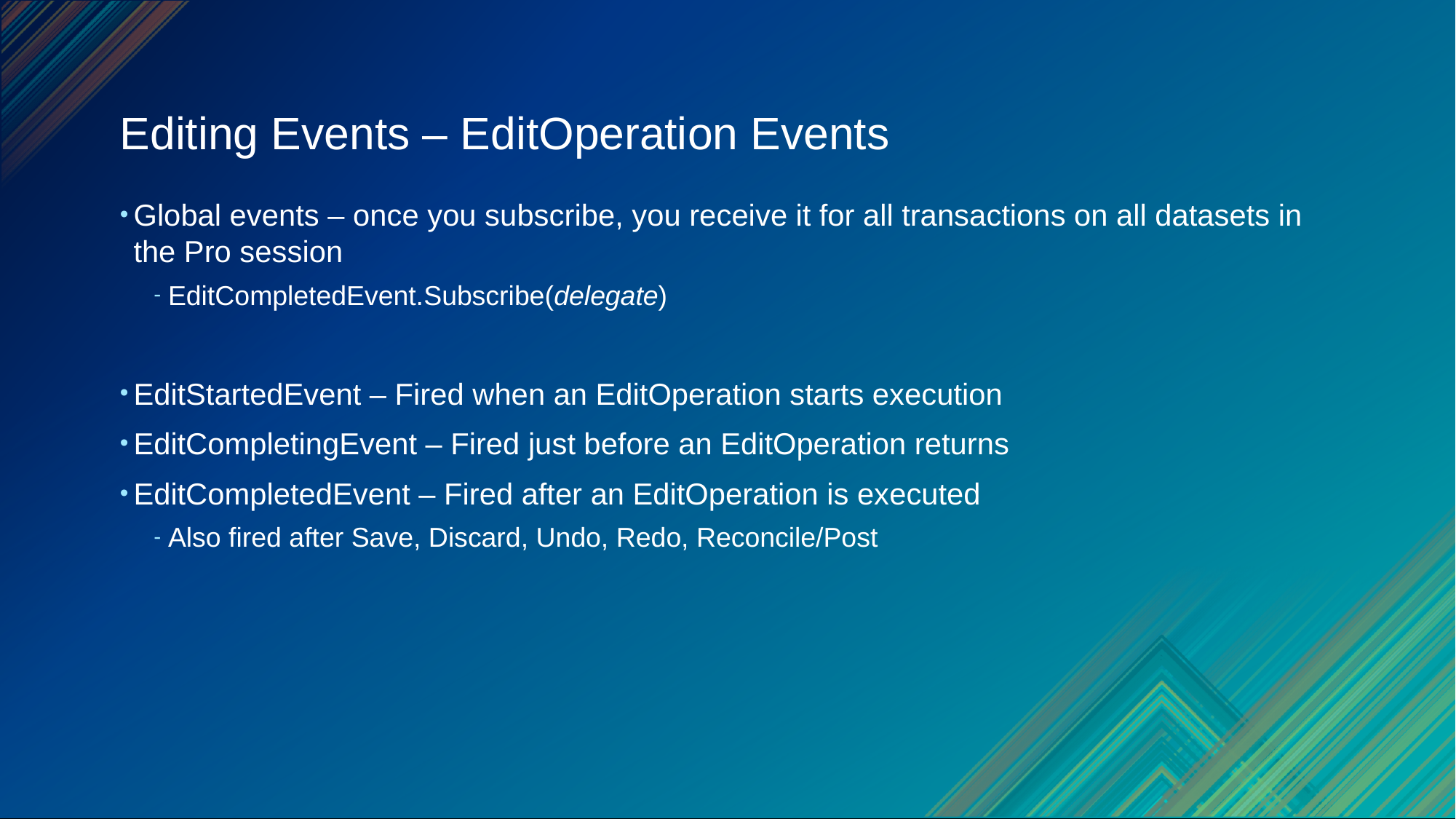

# Editing Events – EditOperation Events
Global events – once you subscribe, you receive it for all transactions on all datasets in the Pro session
EditCompletedEvent.Subscribe(delegate)

EditStartedEvent – Fired when an EditOperation starts execution
EditCompletingEvent – Fired just before an EditOperation returns
EditCompletedEvent – Fired after an EditOperation is executed
Also fired after Save, Discard, Undo, Redo, Reconcile/Post